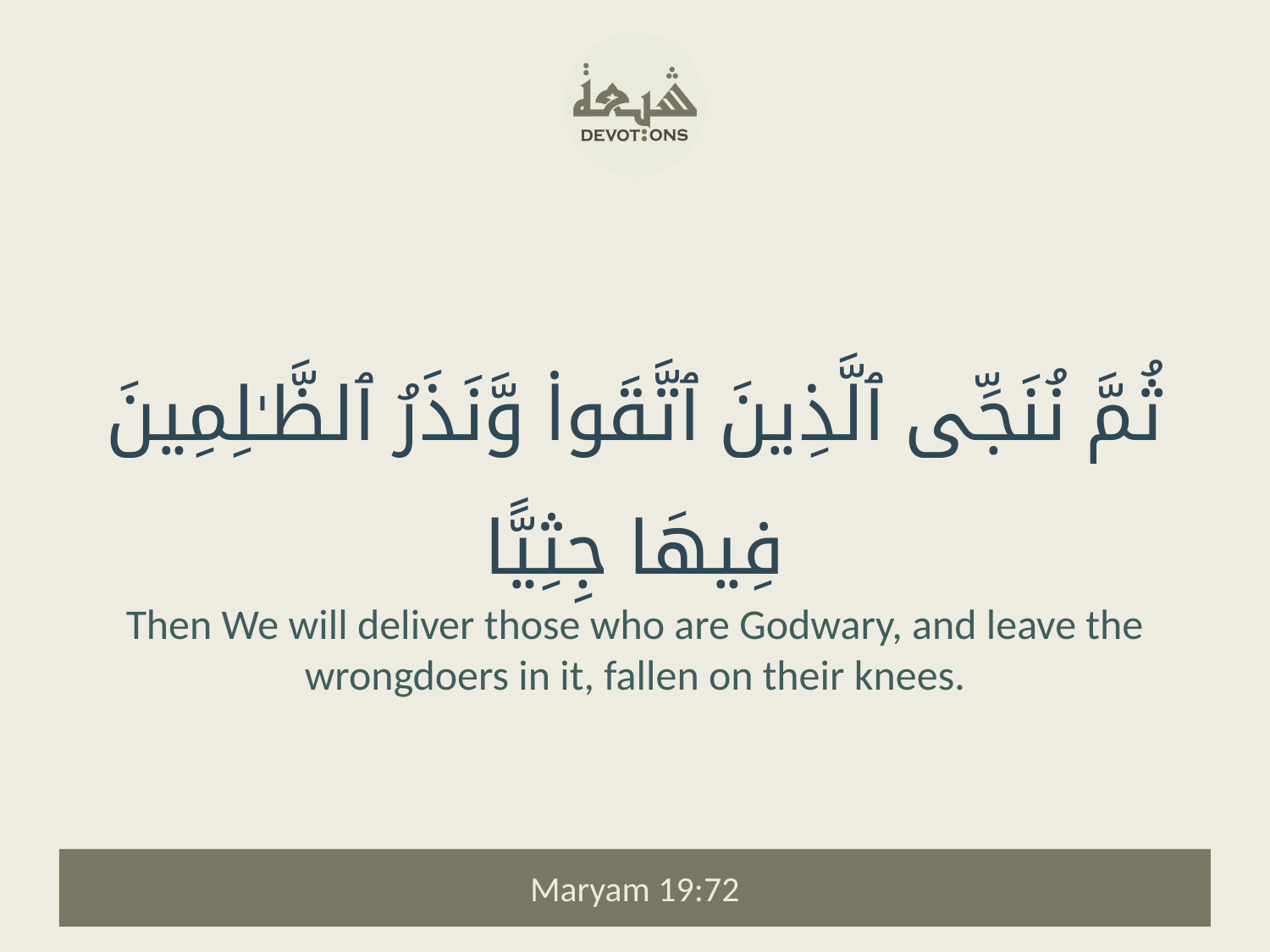

ثُمَّ نُنَجِّى ٱلَّذِينَ ٱتَّقَوا۟ وَّنَذَرُ ٱلظَّـٰلِمِينَ فِيهَا جِثِيًّا
Then We will deliver those who are Godwary, and leave the wrongdoers in it, fallen on their knees.
Maryam 19:72